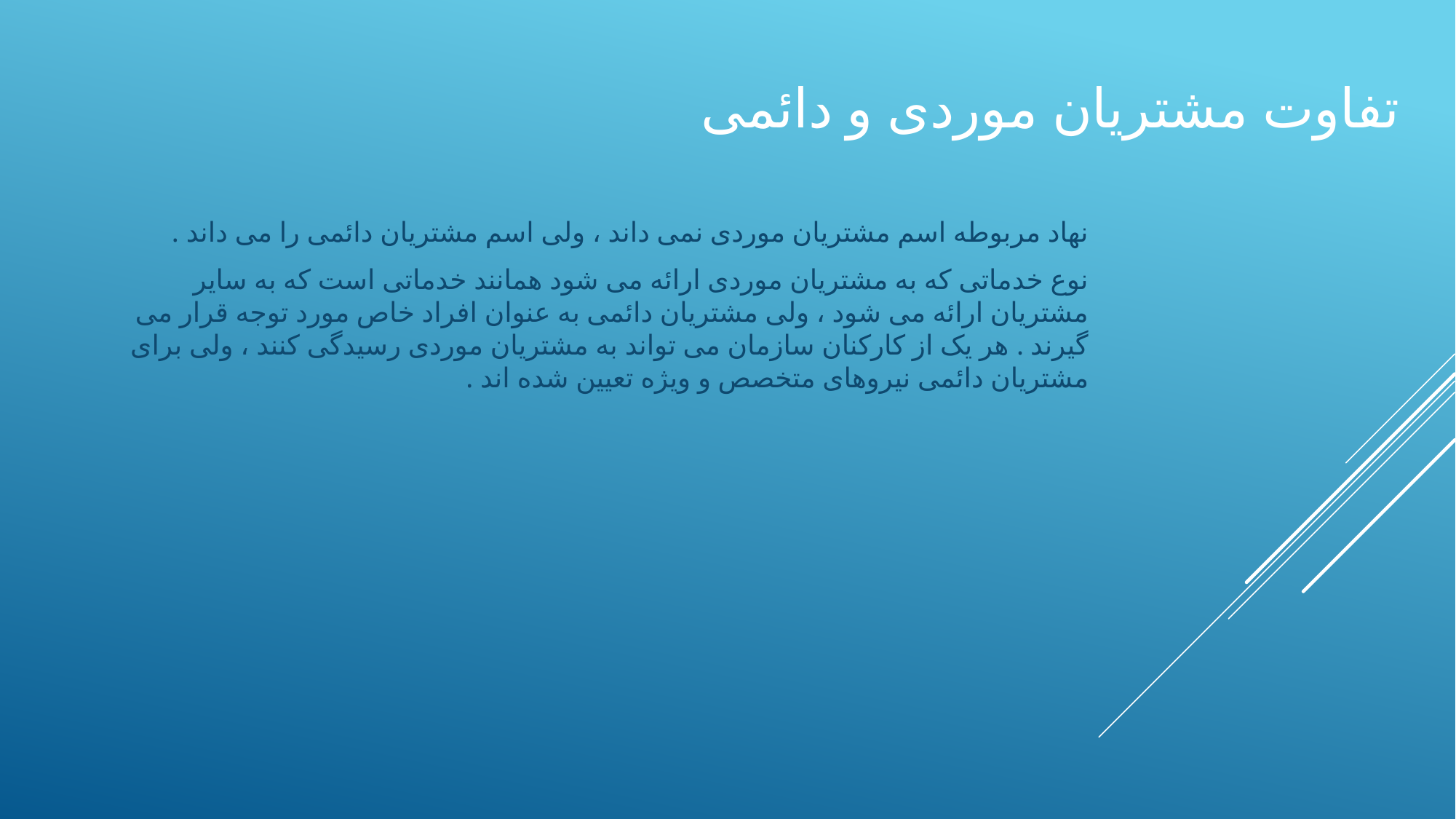

# تفاوت مشتریان موردی و دائمی
نهاد مربوطه اسم مشتریان موردی نمی داند ، ولی اسم مشتریان دائمی را می داند .
نوع خدماتی که به مشتریان موردی ارائه می شود همانند خدماتی است که به سایر مشتریان ارائه می شود ، ولی مشتریان دائمی به عنوان افراد خاص مورد توجه قرار می گیرند . هر یک از کارکنان سازمان می تواند به مشتریان موردی رسیدگی کنند ، ولی برای  مشتریان دائمی نیروهای متخصص و ویژه تعیین شده اند .